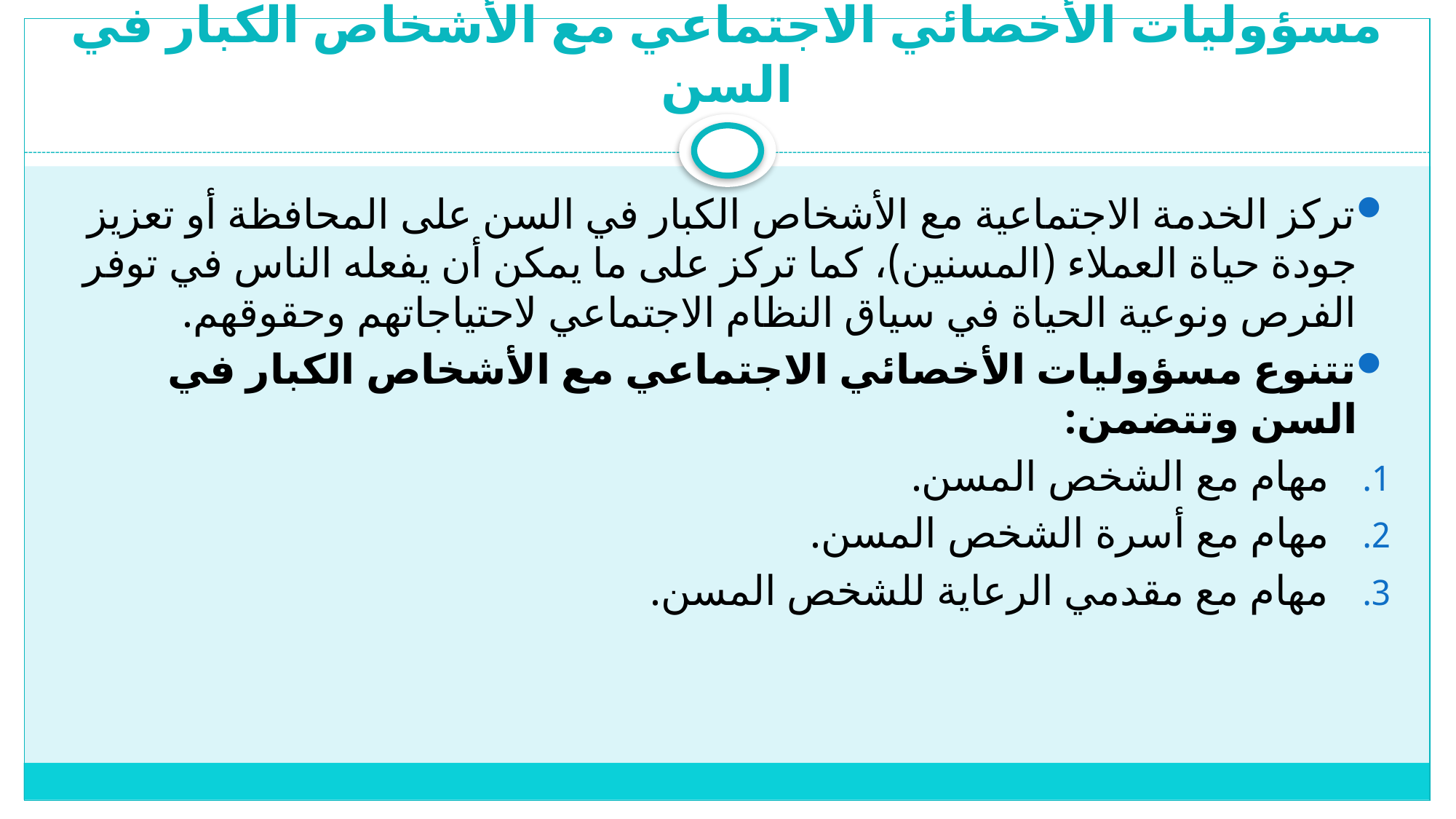

# مسؤوليات الأخصائي الاجتماعي مع الأشخاص الكبار في السن
تركز الخدمة الاجتماعية مع الأشخاص الكبار في السن على المحافظة أو تعزيز جودة حياة العملاء (المسنين)، كما تركز على ما يمكن أن يفعله الناس في توفر الفرص ونوعية الحياة في سياق النظام الاجتماعي لاحتياجاتهم وحقوقهم.
تتنوع مسؤوليات الأخصائي الاجتماعي مع الأشخاص الكبار في السن وتتضمن:
مهام مع الشخص المسن.
مهام مع أسرة الشخص المسن.
مهام مع مقدمي الرعاية للشخص المسن.